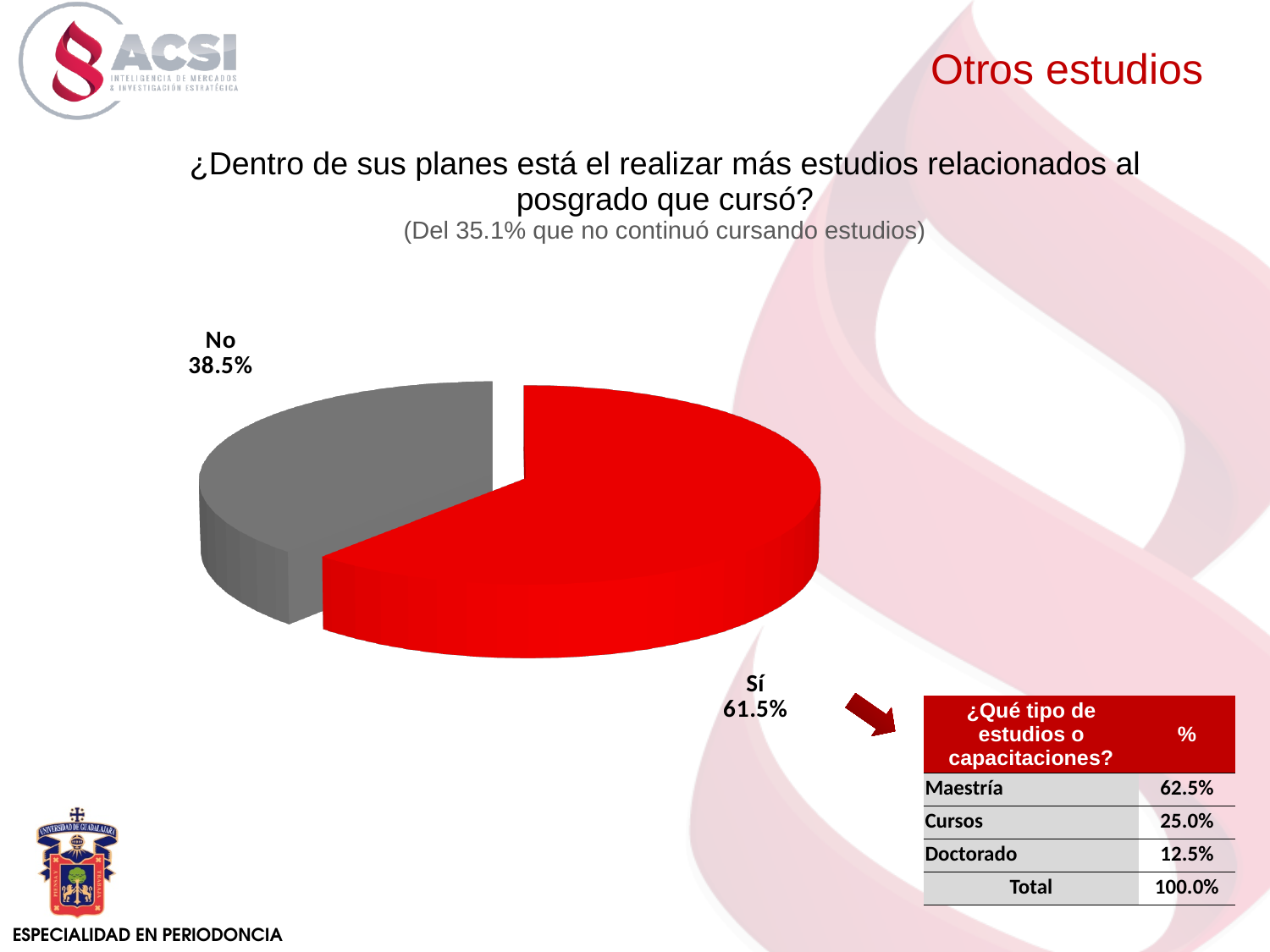

Otros estudios

[unsupported chart]

¿Dentro de sus planes está el realizar más estudios relacionados al posgrado que cursó?
(Del 35.1% que no continuó cursando estudios)
| ¿Qué tipo de estudios o capacitaciones? | % |
| --- | --- |
| Maestría | 62.5% |
| Cursos | 25.0% |
| Doctorado | 12.5% |
| Total | 100.0% |